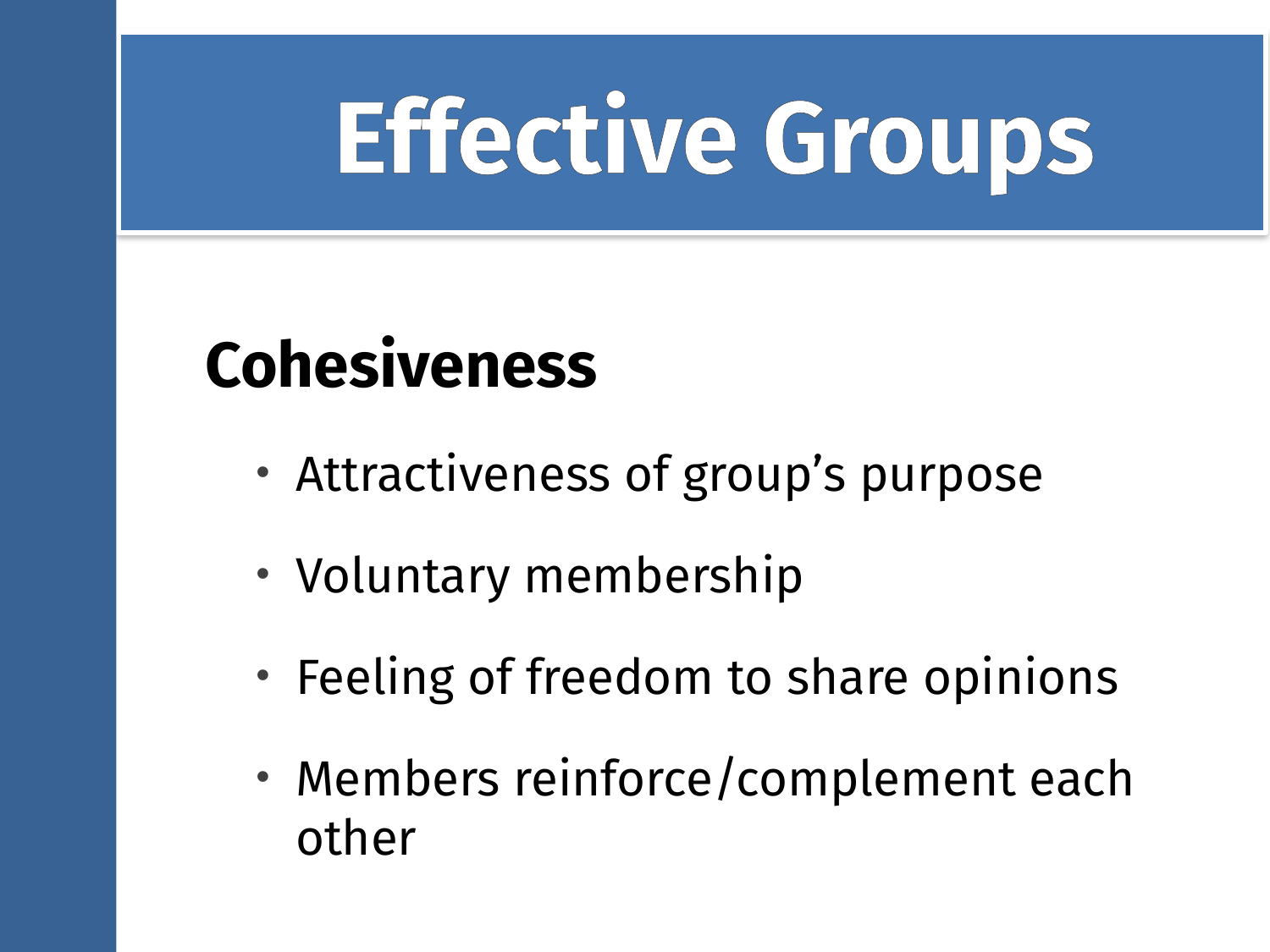

# Effective Groups
Cohesiveness
Attractiveness of group’s purpose
Voluntary membership
Feeling of freedom to share opinions
Members reinforce/complement each other